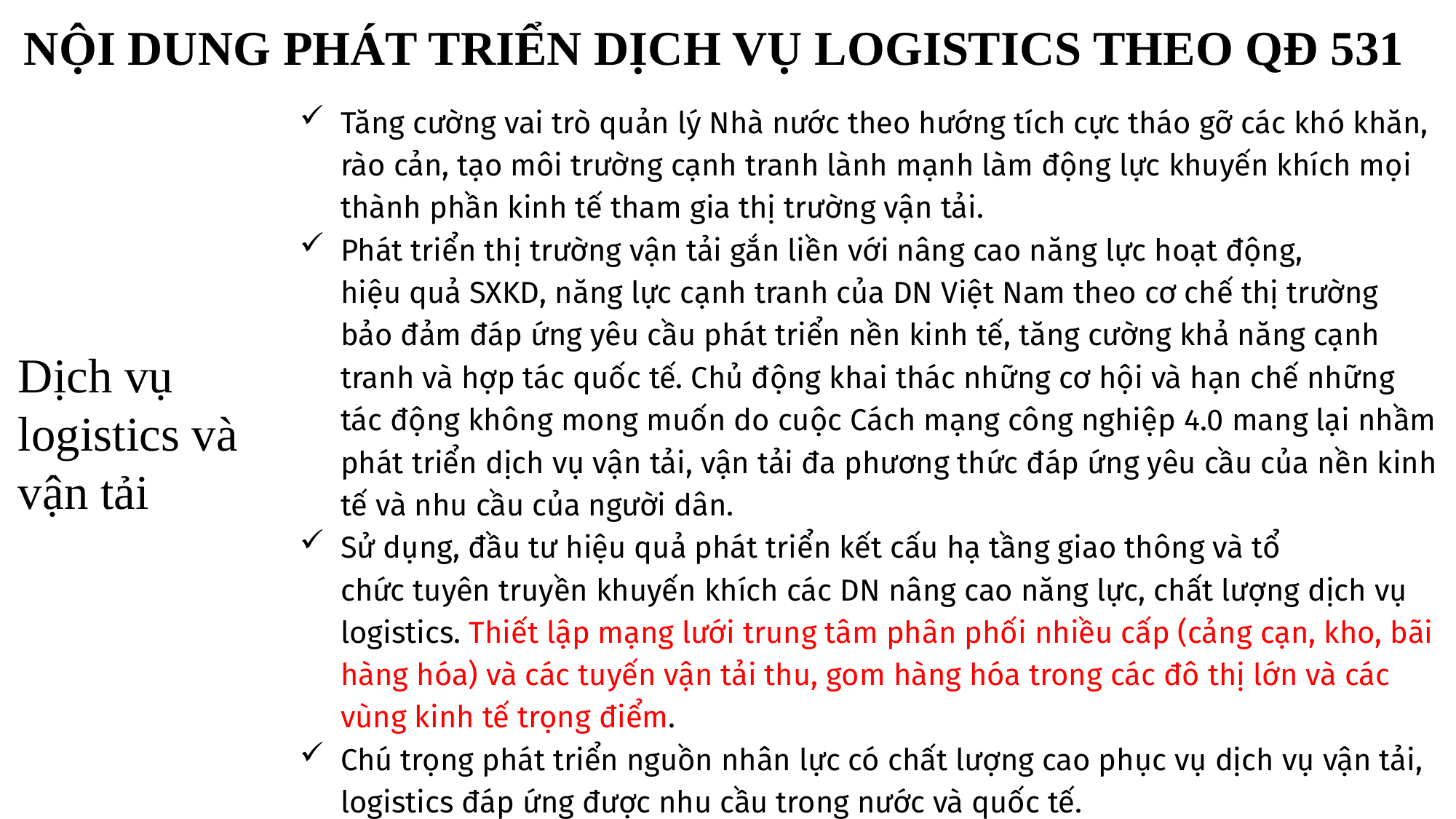

NỘI DUNG PHÁT TRIỂN DỊCH VỤ LOGISTICS THEO QĐ 531
Tăng cường vai trò quản lý Nhà nước theo hướng tích cực tháo gỡ các khó khăn, rào cản, tạo môi trường cạnh tranh lành mạnh làm động lực khuyến khích mọi thành phần kinh tế tham gia thị trường vận tải.
Phát triển thị trường vận tải gắn liền với nâng cao năng lực hoạt động, hiệu quả SXKD, năng lực cạnh tranh của DN Việt Nam theo cơ chế thị trường bảo đảm đáp ứng yêu cầu phát triển nền kinh tế, tăng cường khả năng cạnh tranh và hợp tác quốc tế. Chủ động khai thác những cơ hội và hạn chế những tác động không mong muốn do cuộc Cách mạng công nghiệp 4.0 mang lại nhầm phát triển dịch vụ vận tải, vận tải đa phương thức đáp ứng yêu cầu của nền kinh tế và nhu cầu của người dân.
Sử dụng, đầu tư hiệu quả phát triển kết cấu hạ tầng giao thông và tổ chức tuyên truyền khuyến khích các DN nâng cao năng lực, chất lượng dịch vụ logistics. Thiết lập mạng lưới trung tâm phân phối nhiều cấp (cảng cạn, kho, bãi hàng hóa) và các tuyến vận tải thu, gom hàng hóa trong các đô thị lớn và các vùng kinh tế trọng điểm.
Chú trọng phát triển nguồn nhân lực có chất lượng cao phục vụ dịch vụ vận tải, logistics đáp ứng được nhu cầu trong nước và quốc tế.
Dịch vụ logistics và vận tải